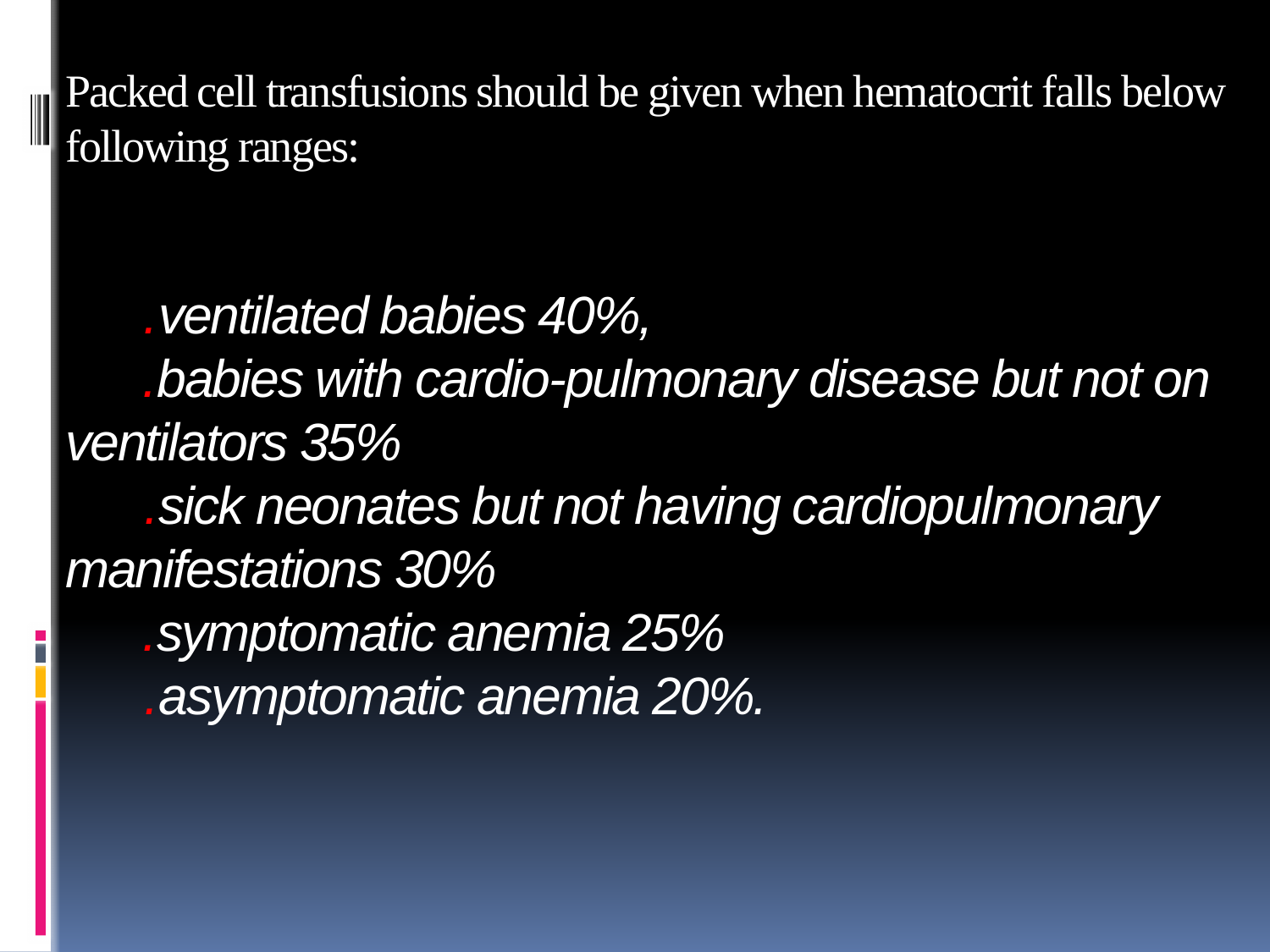

# Packed cell transfusions should be given when hematocrit falls below following ranges: .ventilated babies 40%, .babies with cardio-pulmonary disease but not on ventilators 35% .sick neonates but not having cardiopulmonary manifestations 30% .symptomatic anemia 25% .asymptomatic anemia 20%.